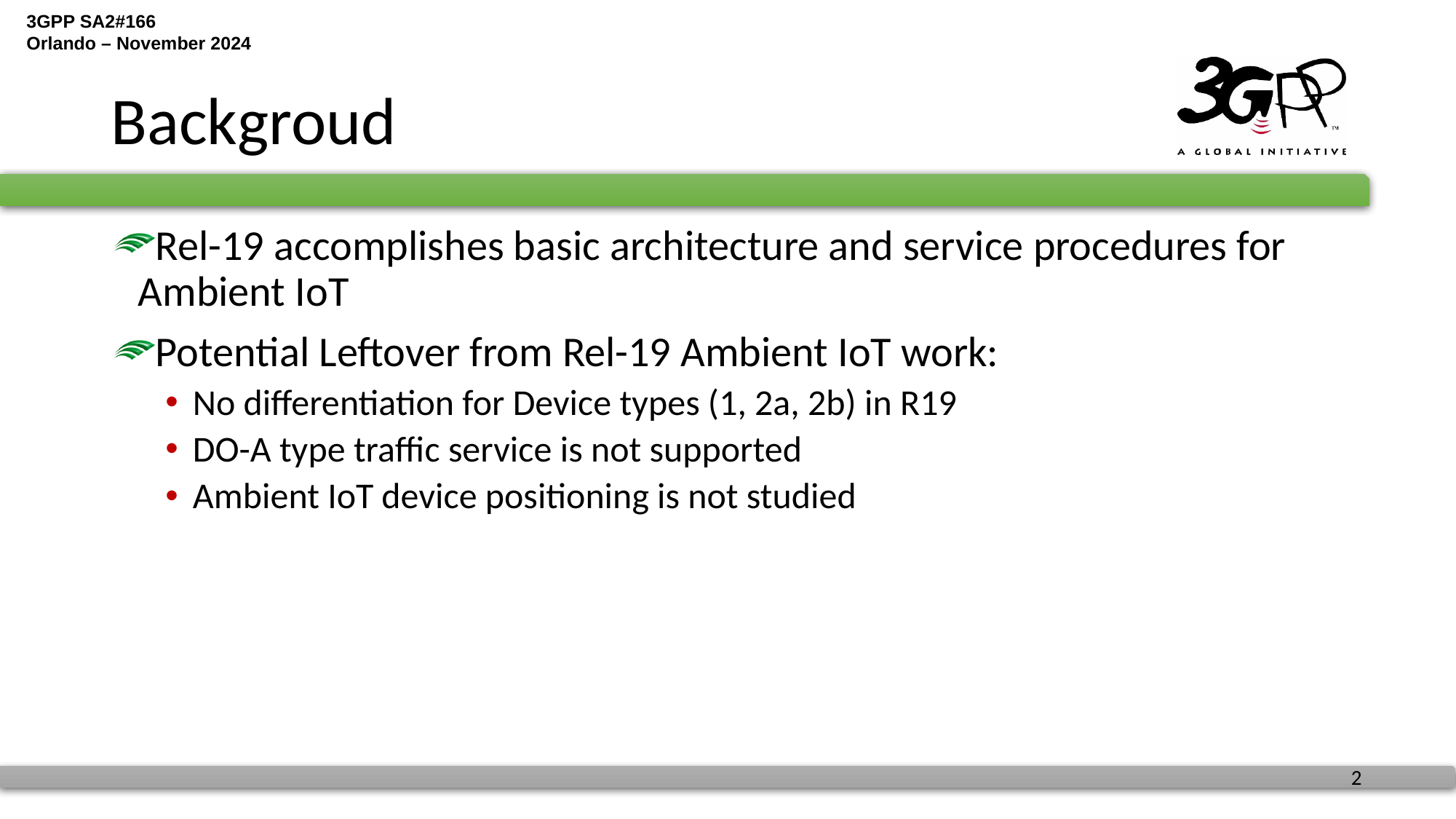

# Backgroud
Rel-19 accomplishes basic architecture and service procedures for Ambient IoT
Potential Leftover from Rel-19 Ambient IoT work:
No differentiation for Device types (1, 2a, 2b) in R19
DO-A type traffic service is not supported
Ambient IoT device positioning is not studied